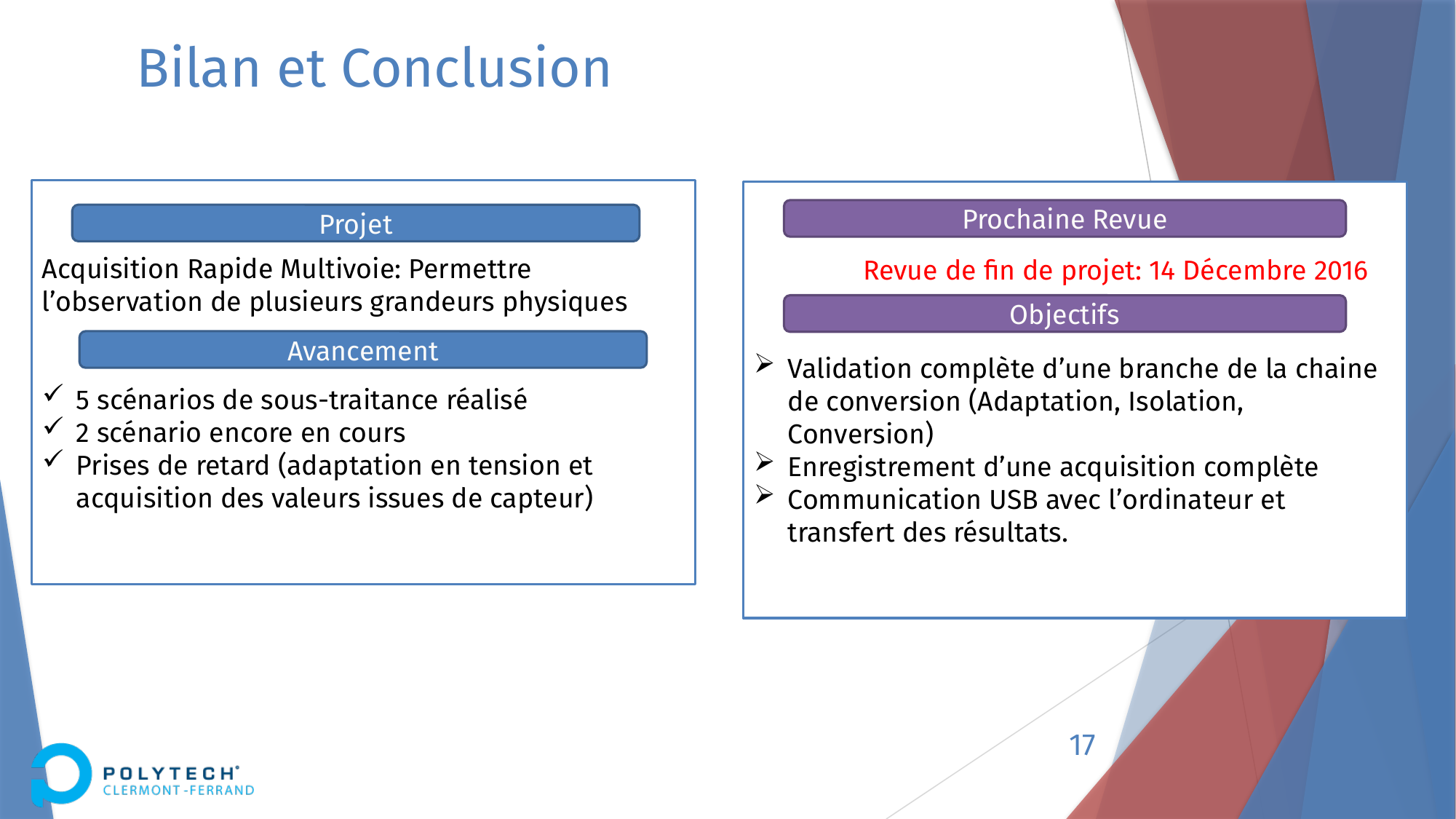

Bilan et Conclusion

Acquisition Rapide Multivoie: Permettre l’observation de plusieurs grandeurs physiques

5 scénarios de sous-traitance réalisé
2 scénario encore en cours
Prises de retard (adaptation en tension et acquisition des valeurs issues de capteur)

Projet
Avancement

	Revue de fin de projet: 14 Décembre 2016

Validation complète d’une branche de la chaine de conversion (Adaptation, Isolation, Conversion)
Enregistrement d’une acquisition complète
Communication USB avec l’ordinateur et transfert des résultats.

Prochaine Revue
Objectifs
17